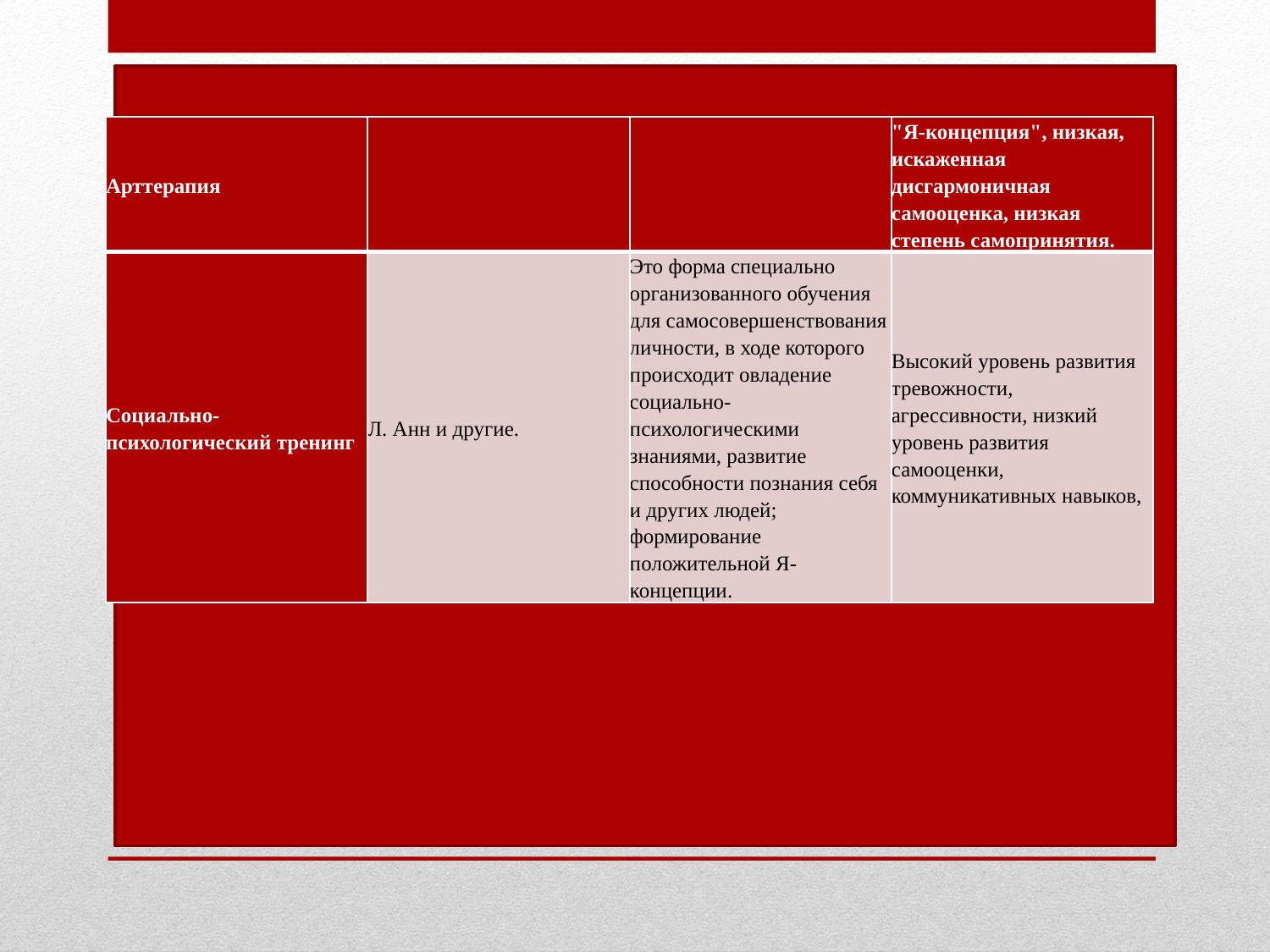

| Арттерапия |  |  | "Я-концепция", низкая, искаженная дисгармоничная самооценка, низкая степень самопринятия. |
| --- | --- | --- | --- |
| Социально-психологический тренинг | Л. Анн и другие. | Это форма специально организованного обучения для самосовершенствования личности, в ходе которого происходит овладение социально-психологическими знаниями, развитие способности познания себя и других людей; формирование положительной Я-концепции. | Высокий уровень развития тревожности, агрессивности, низкий уровень развития самооценки, коммуникативных навыков, |